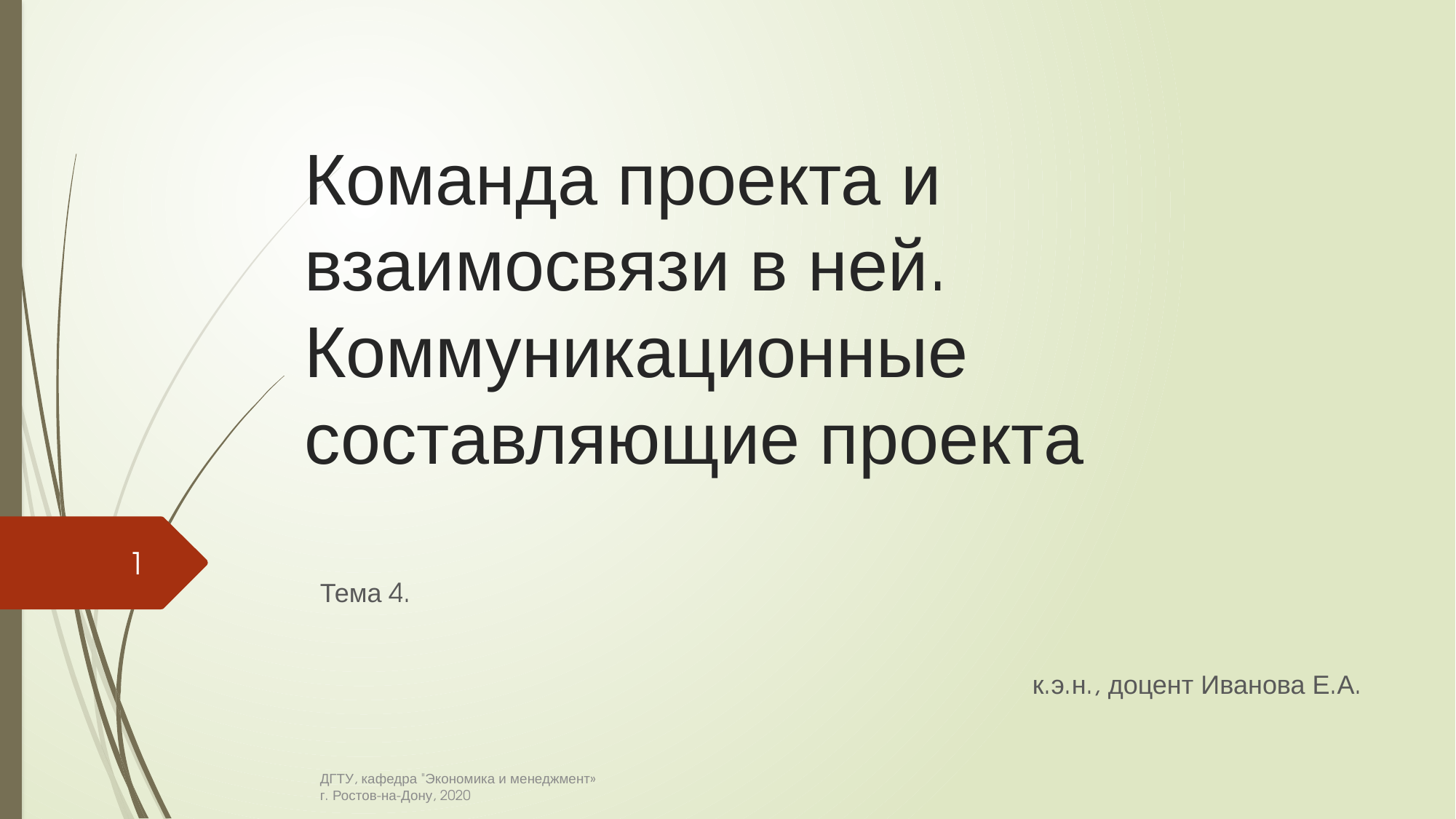

# Команда проекта и взаимосвязи в ней. Коммуникационные составляющие проекта
1
Тема 4.

к.э.н., доцент Иванова Е.А.

ДГТУ, кафедра "Экономика и менеджмент»
г. Ростов-на-Дону, 2020